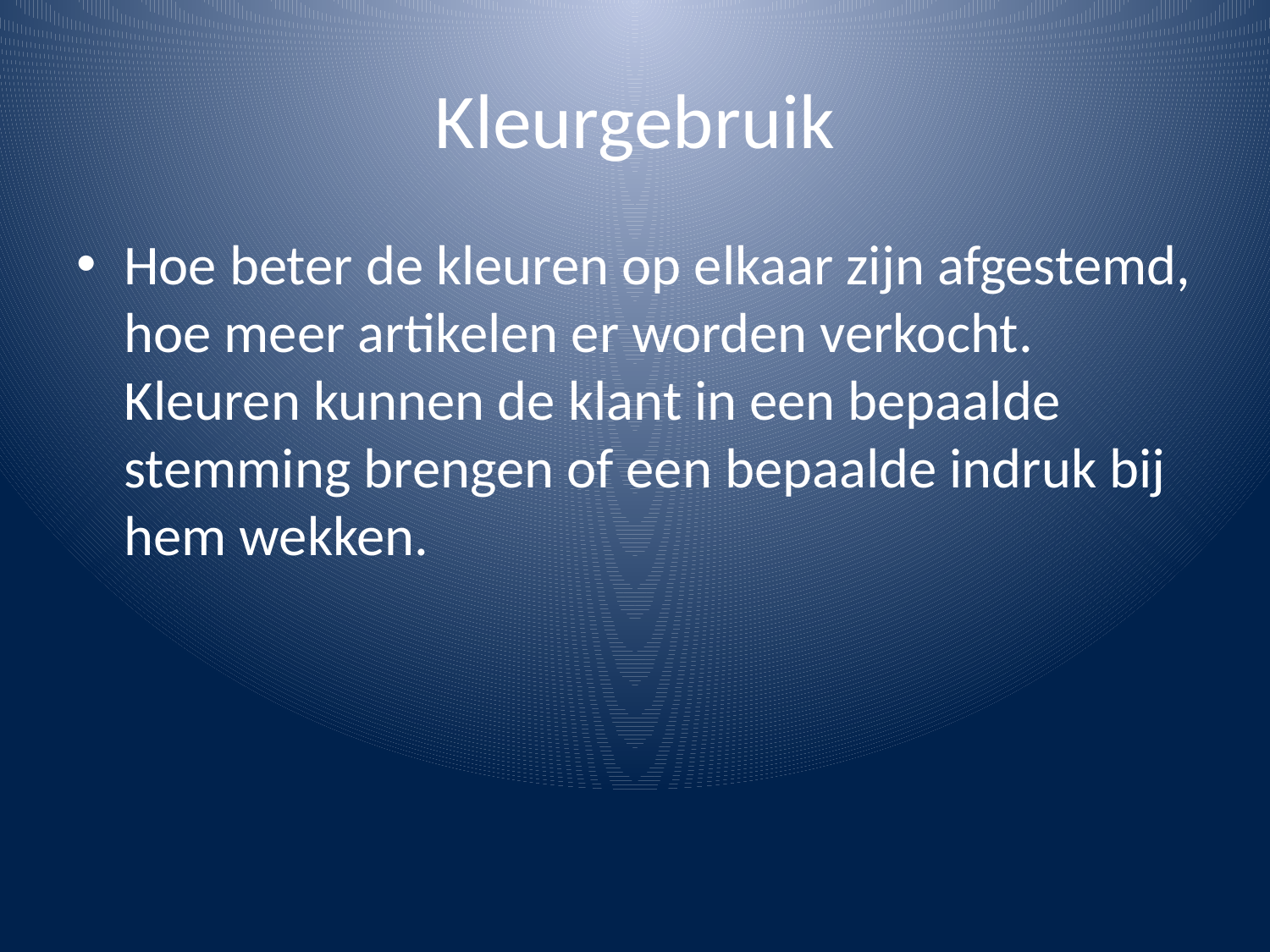

# Kleurgebruik
Hoe beter de kleuren op elkaar zijn afgestemd, hoe meer artikelen er worden verkocht. Kleuren kunnen de klant in een bepaalde stemming brengen of een bepaalde indruk bij hem wekken.